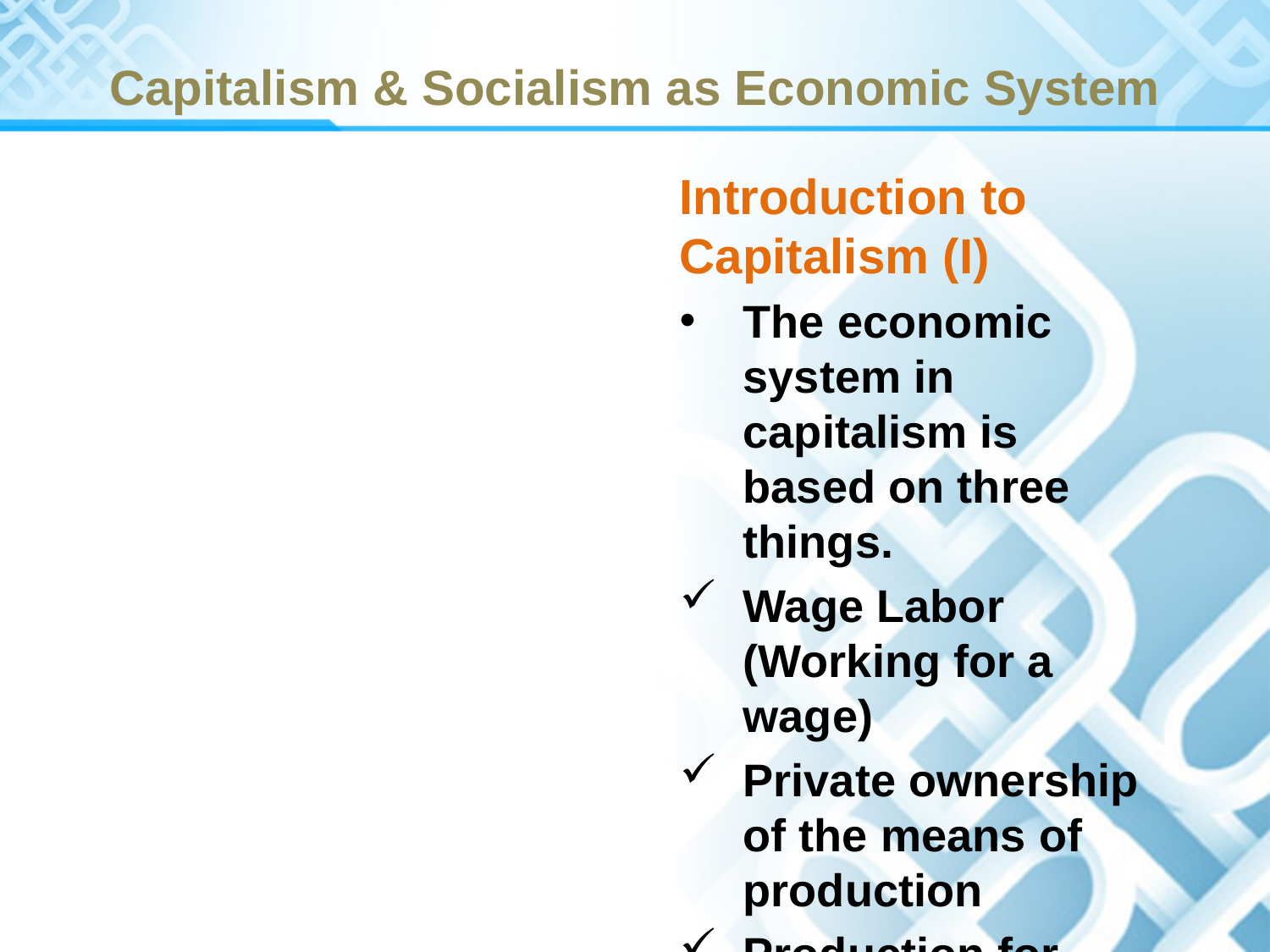

# Capitalism & Socialism as Economic System
Introduction to Capitalism (I)
The economic system in capitalism is based on three things.
Wage Labor (Working for a wage)
Private ownership of the means of production
Production for exchange and profit